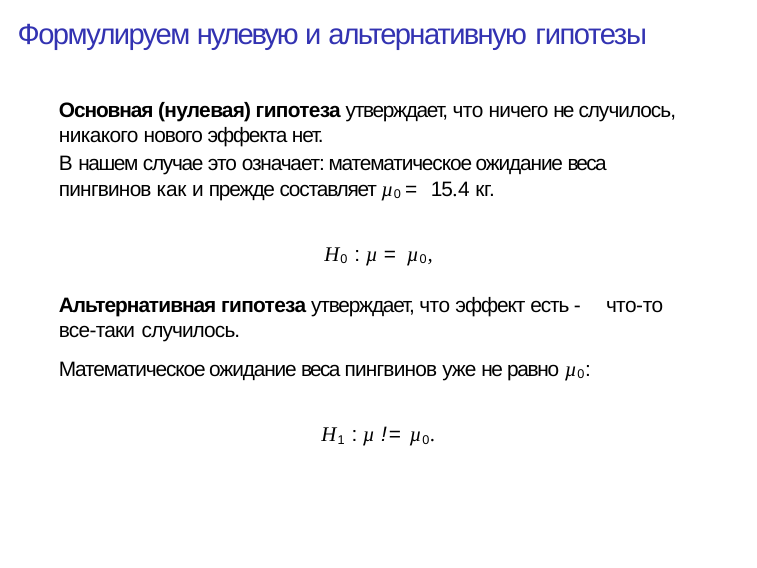

# Формулируем нулевую и альтернативную гипотезы
Основная (нулевая) гипотеза утверждает, что ничего не случилось,  никакого нового эффекта нет.
В нашем случае это означает: математическое ожидание веса  пингвинов как и прежде составляет µ0 = 15.4 кг.

H0 : µ = µ0,

Альтернативная гипотеза утверждает, что эффект есть - что-то  все-таки случилось.
Математическое ожидание веса пингвинов уже не равно µ0:

H1 : µ != µ0.